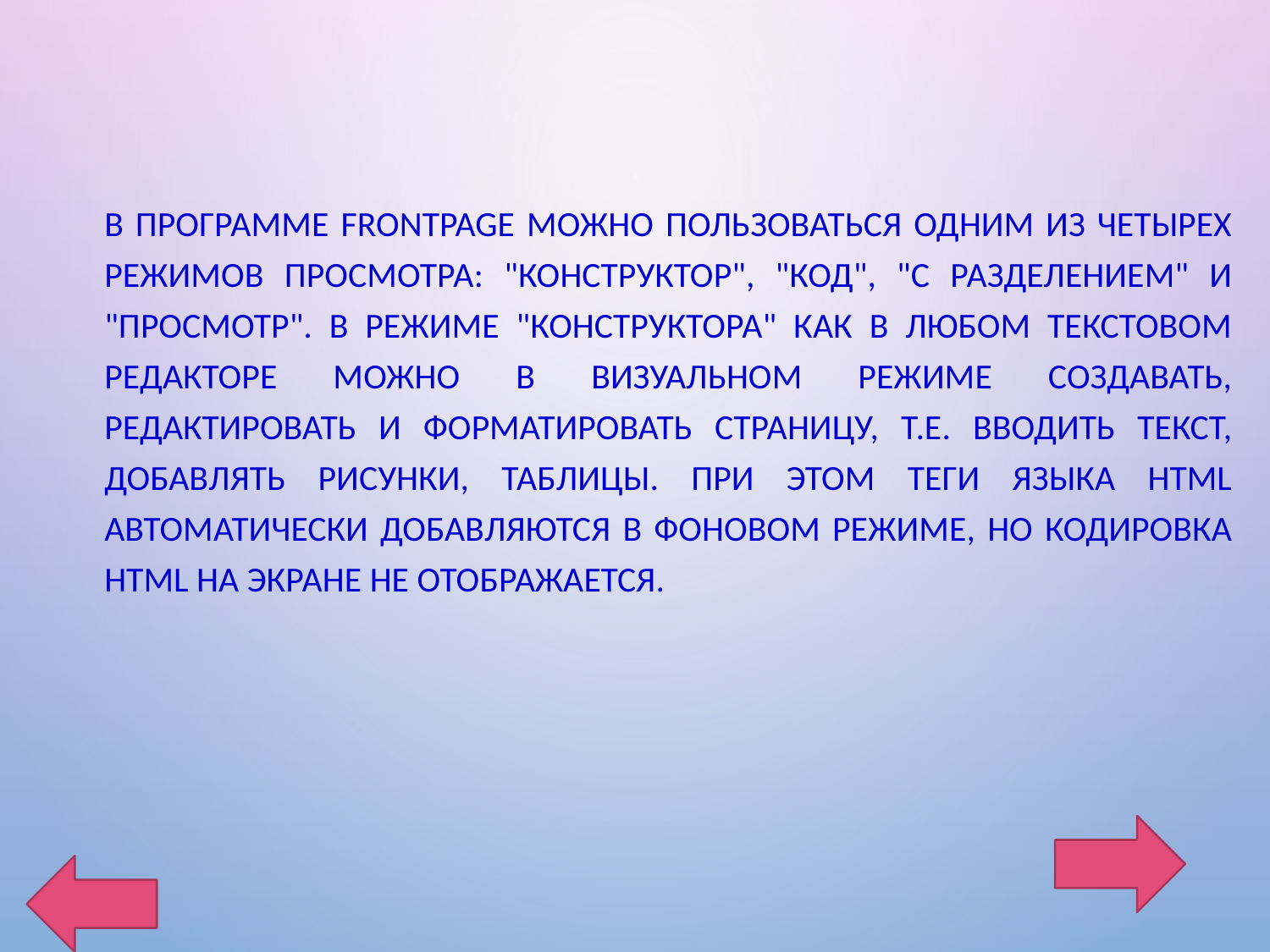

В программе FrontPage можно пользоваться одним из четырех режимов просмотра: "Конструктор", "Код", "С разделением" и "Просмотр". В режиме "Конструктора" как в любом текстовом редакторе можно в визуальном режиме создавать, редактировать и форматировать страницу, т.е. вводить текст, добавлять рисунки, таблицы. При этом теги языка HTML автоматически добавляются в фоновом режиме, но кодировка HTML на экране не отображается.